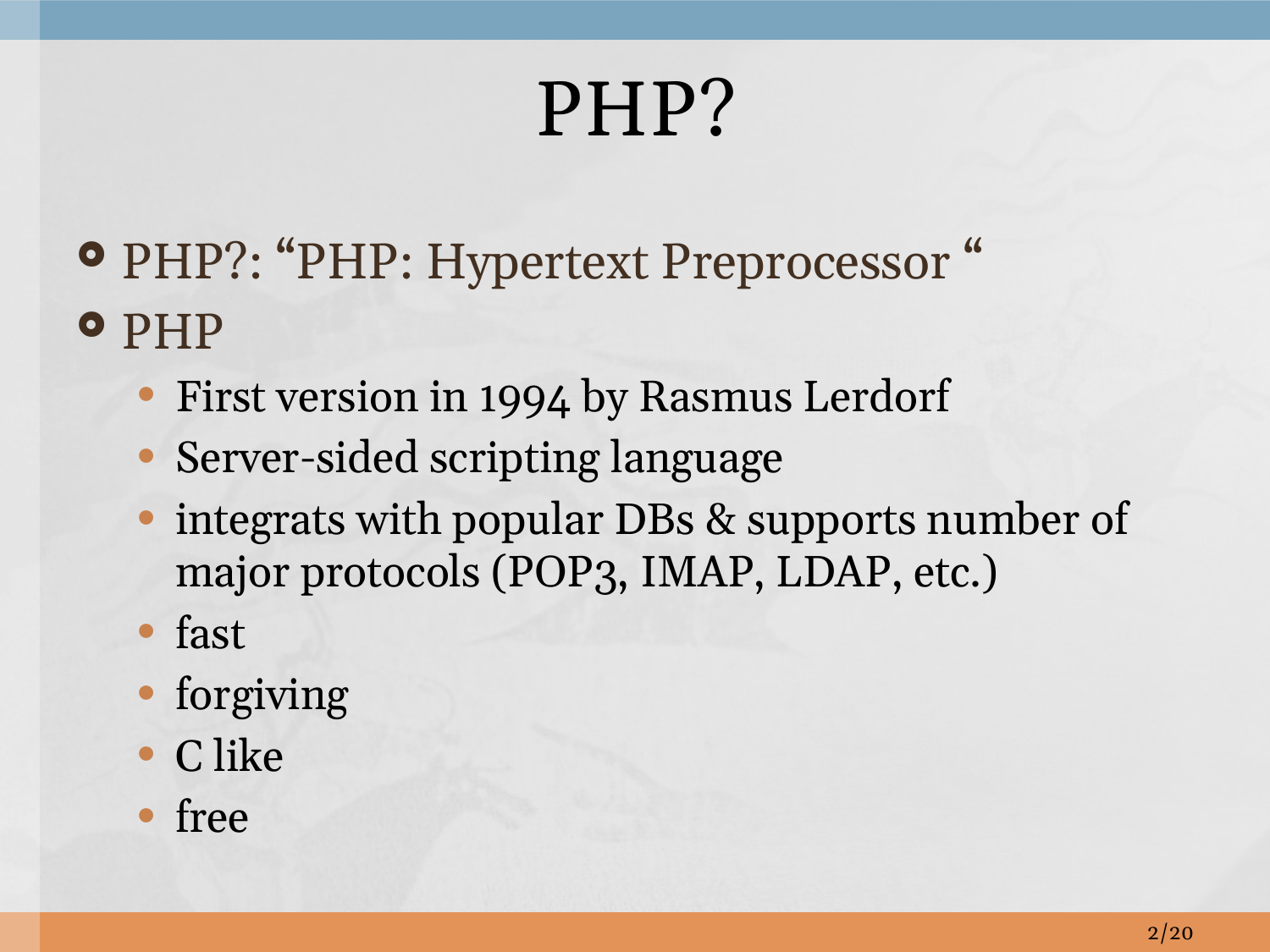

# PHP?
PHP?: “PHP: Hypertext Preprocessor “
PHP
First version in 1994 by Rasmus Lerdorf
Server-sided scripting language
integrats with popular DBs & supports number of major protocols (POP3, IMAP, LDAP, etc.)
fast
forgiving
C like
free
2